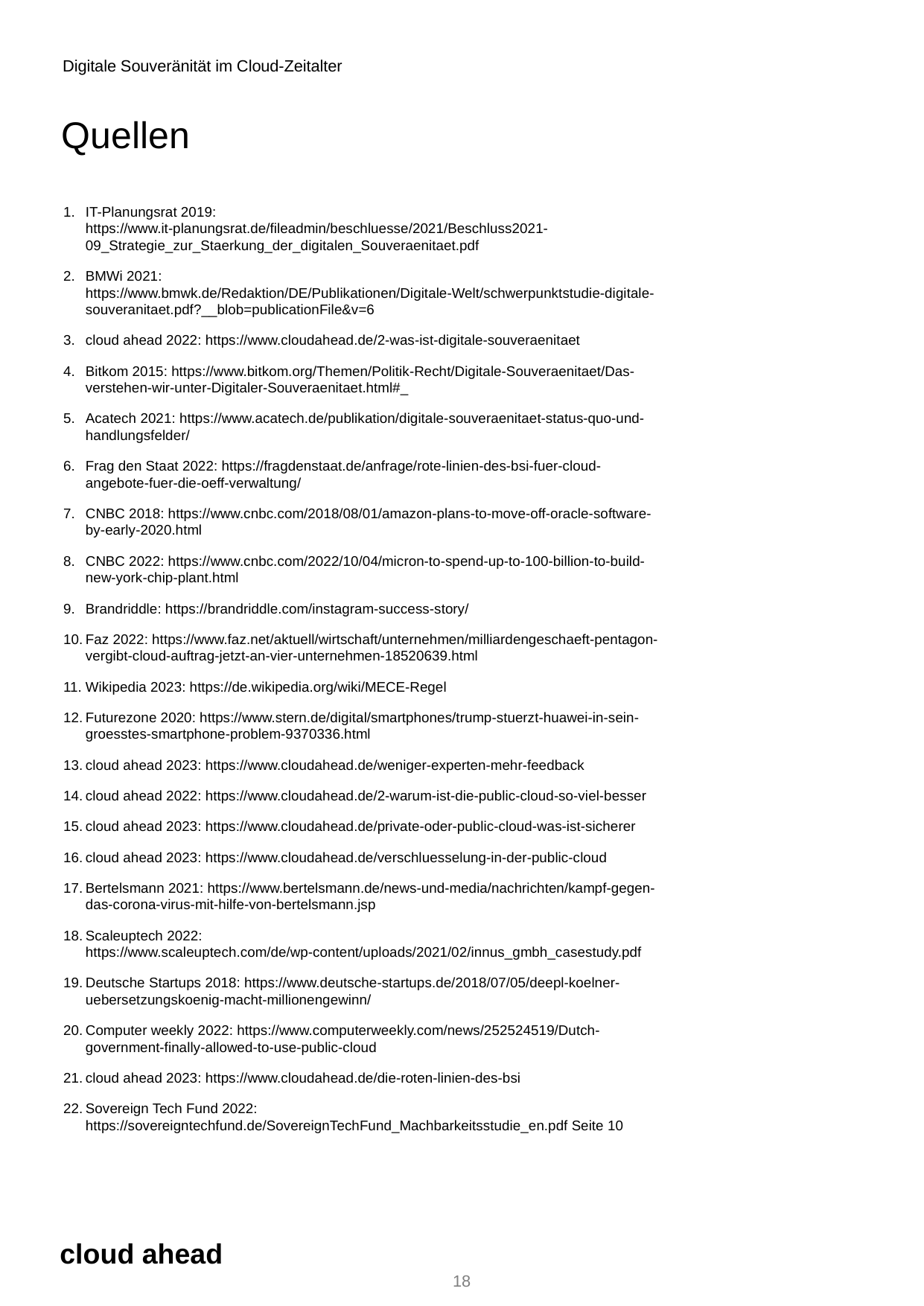

Quellen
IT-Planungsrat 2019: https://www.it-planungsrat.de/fileadmin/beschluesse/2021/Beschluss2021-09_Strategie_zur_Staerkung_der_digitalen_Souveraenitaet.pdf
BMWi 2021: https://www.bmwk.de/Redaktion/DE/Publikationen/Digitale-Welt/schwerpunktstudie-digitale-souveranitaet.pdf?__blob=publicationFile&v=6
cloud ahead 2022: https://www.cloudahead.de/2-was-ist-digitale-souveraenitaet
Bitkom 2015: https://www.bitkom.org/Themen/Politik-Recht/Digitale-Souveraenitaet/Das-verstehen-wir-unter-Digitaler-Souveraenitaet.html#_
Acatech 2021: https://www.acatech.de/publikation/digitale-souveraenitaet-status-quo-und-handlungsfelder/
Frag den Staat 2022: https://fragdenstaat.de/anfrage/rote-linien-des-bsi-fuer-cloud-angebote-fuer-die-oeff-verwaltung/
CNBC 2018: https://www.cnbc.com/2018/08/01/amazon-plans-to-move-off-oracle-software-by-early-2020.html
CNBC 2022: https://www.cnbc.com/2022/10/04/micron-to-spend-up-to-100-billion-to-build-new-york-chip-plant.html
Brandriddle: https://brandriddle.com/instagram-success-story/
Faz 2022: https://www.faz.net/aktuell/wirtschaft/unternehmen/milliardengeschaeft-pentagon-vergibt-cloud-auftrag-jetzt-an-vier-unternehmen-18520639.html
Wikipedia 2023: https://de.wikipedia.org/wiki/MECE-Regel
Futurezone 2020: https://www.stern.de/digital/smartphones/trump-stuerzt-huawei-in-sein-groesstes-smartphone-problem-9370336.html
cloud ahead 2023: https://www.cloudahead.de/weniger-experten-mehr-feedback
cloud ahead 2022: https://www.cloudahead.de/2-warum-ist-die-public-cloud-so-viel-besser
cloud ahead 2023: https://www.cloudahead.de/private-oder-public-cloud-was-ist-sicherer
cloud ahead 2023: https://www.cloudahead.de/verschluesselung-in-der-public-cloud
Bertelsmann 2021: https://www.bertelsmann.de/news-und-media/nachrichten/kampf-gegen-das-corona-virus-mit-hilfe-von-bertelsmann.jsp
Scaleuptech 2022: https://www.scaleuptech.com/de/wp-content/uploads/2021/02/innus_gmbh_casestudy.pdf
Deutsche Startups 2018: https://www.deutsche-startups.de/2018/07/05/deepl-koelner-uebersetzungskoenig-macht-millionengewinn/
Computer weekly 2022: https://www.computerweekly.com/news/252524519/Dutch-government-finally-allowed-to-use-public-cloud
cloud ahead 2023: https://www.cloudahead.de/die-roten-linien-des-bsi
Sovereign Tech Fund 2022: https://sovereigntechfund.de/SovereignTechFund_Machbarkeitsstudie_en.pdf Seite 10

18